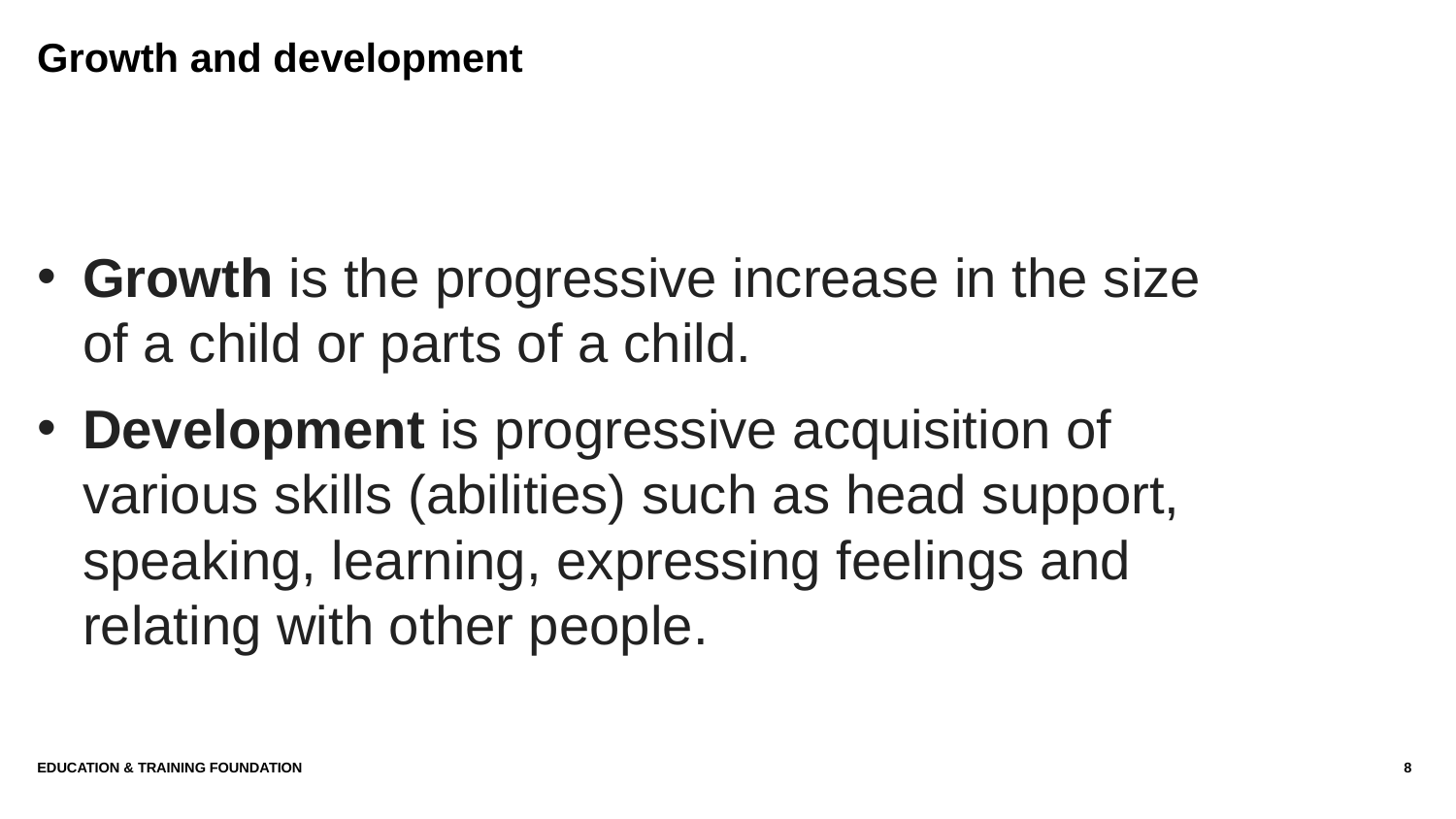

# Growth and development

Growth is the progressive increase in the size of a child or parts of a child.
Development is progressive acquisition of various skills (abilities) such as head support, speaking, learning, expressing feelings and relating with other people.
Education & Training Foundation
8